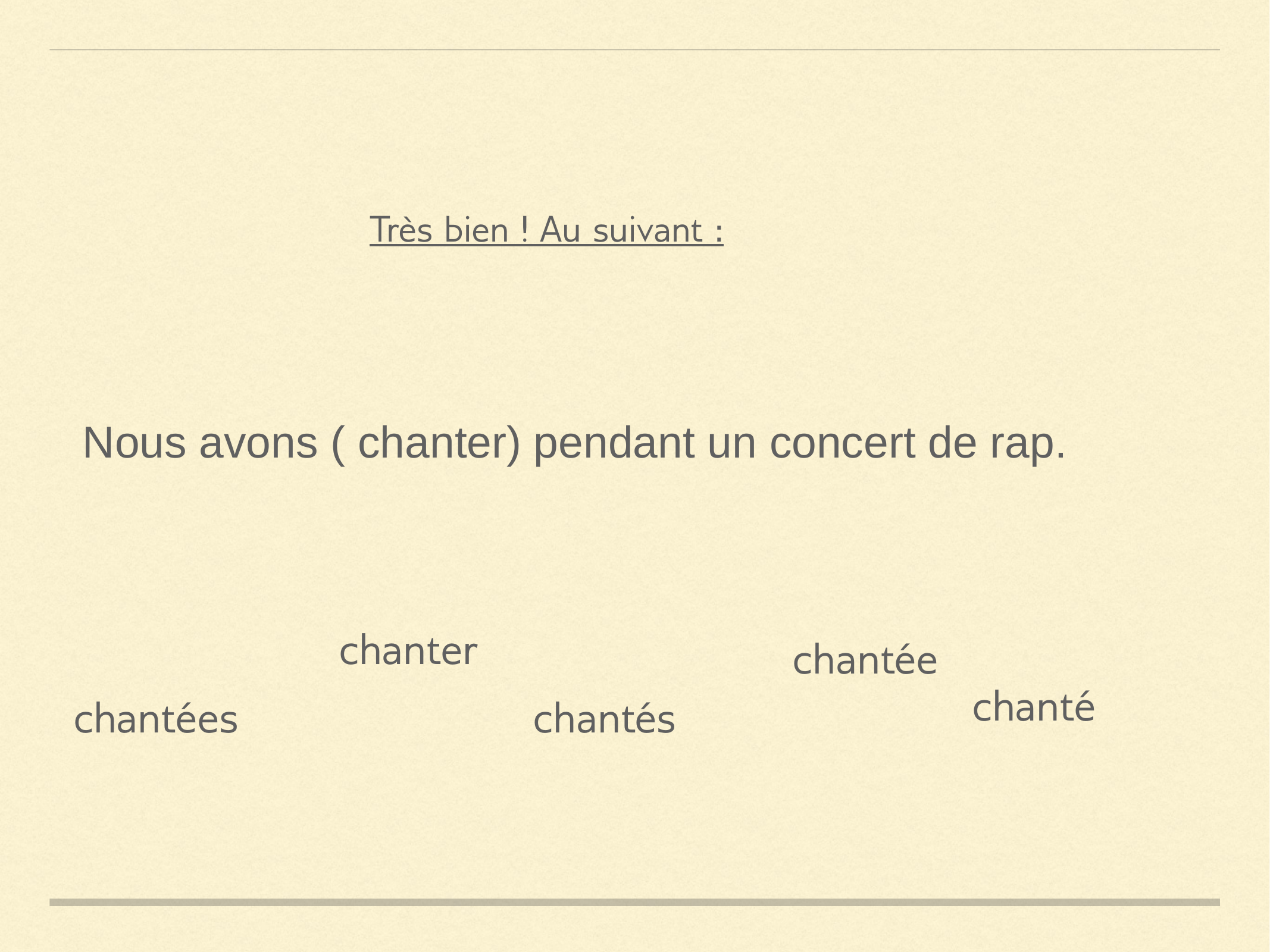

Très bien ! Au suivant :
Nous avons ( chanter) pendant un concert de rap.
chanter
chantée
chanté
chantées
chantés